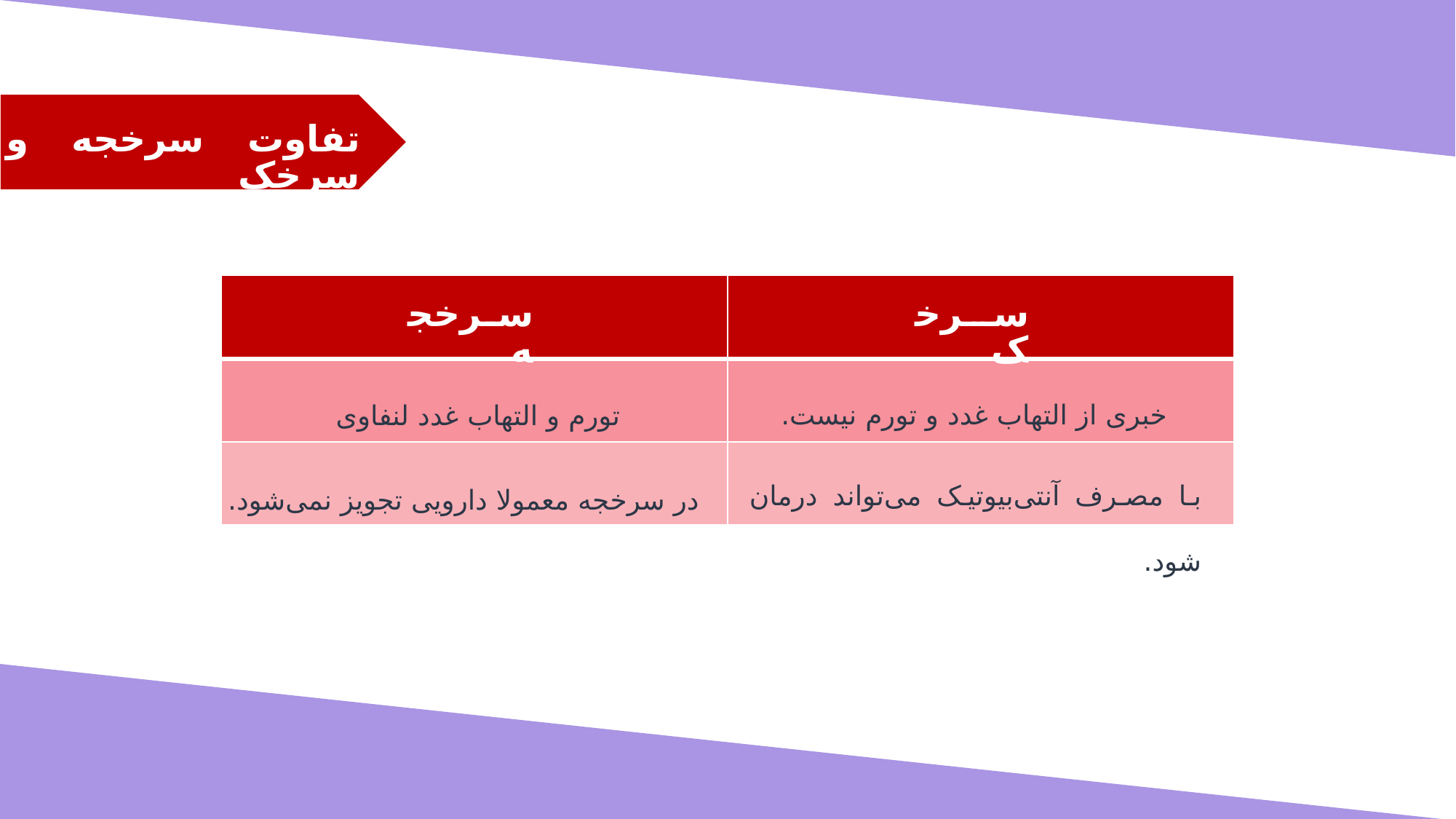

تفاوت سرخجه و سرخک
|  |  |
| --- | --- |
|  |  |
|  |  |
سرخک
سرخجه
خبری از التهاب غدد و تورم نیست.
تورم و التهاب غدد لنفاوی
با مصرف آنتی‌بیوتیک می‌تواند درمان شود.
در سرخجه معمولا دارویی تجویز نمی‌شود.